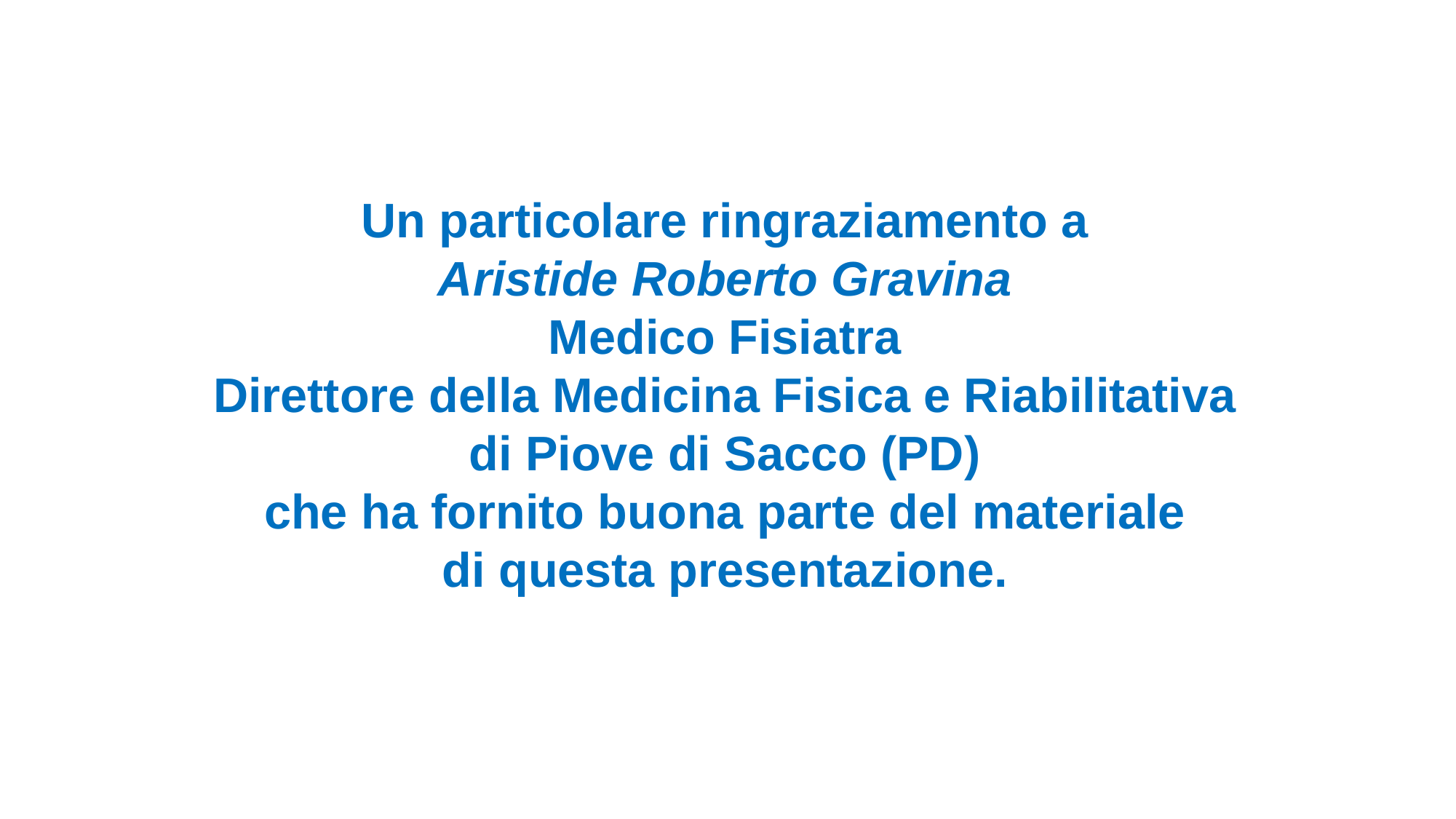

Un particolare ringraziamento a
Aristide Roberto Gravina
Medico Fisiatra
Direttore della Medicina Fisica e Riabilitativa
di Piove di Sacco (PD)
che ha fornito buona parte del materiale
di questa presentazione.